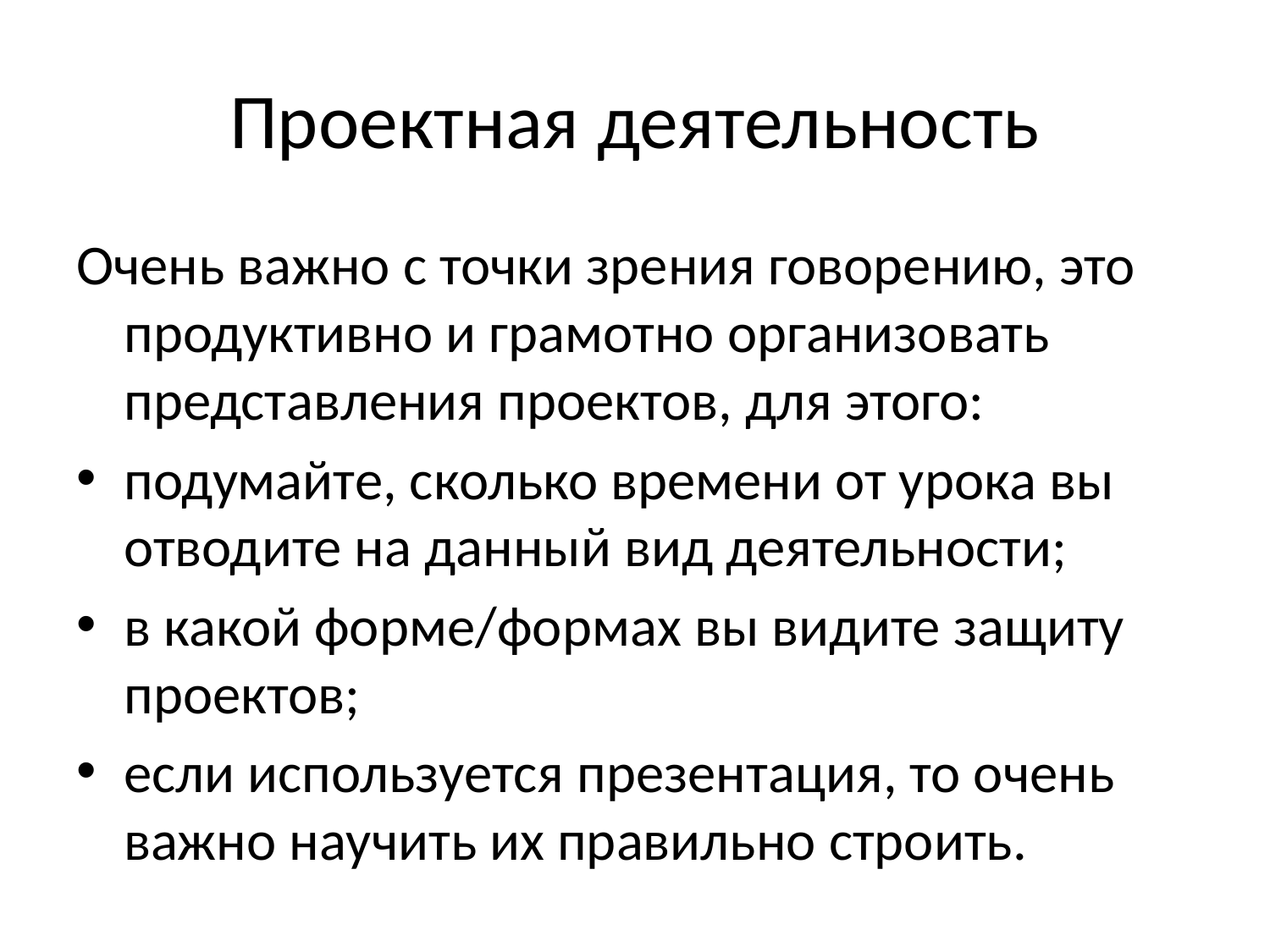

# Проектная деятельность
Очень важно с точки зрения говорению, это продуктивно и грамотно организовать представления проектов, для этого:
подумайте, сколько времени от урока вы отводите на данный вид деятельности;
в какой форме/формах вы видите защиту проектов;
если используется презентация, то очень важно научить их правильно строить.